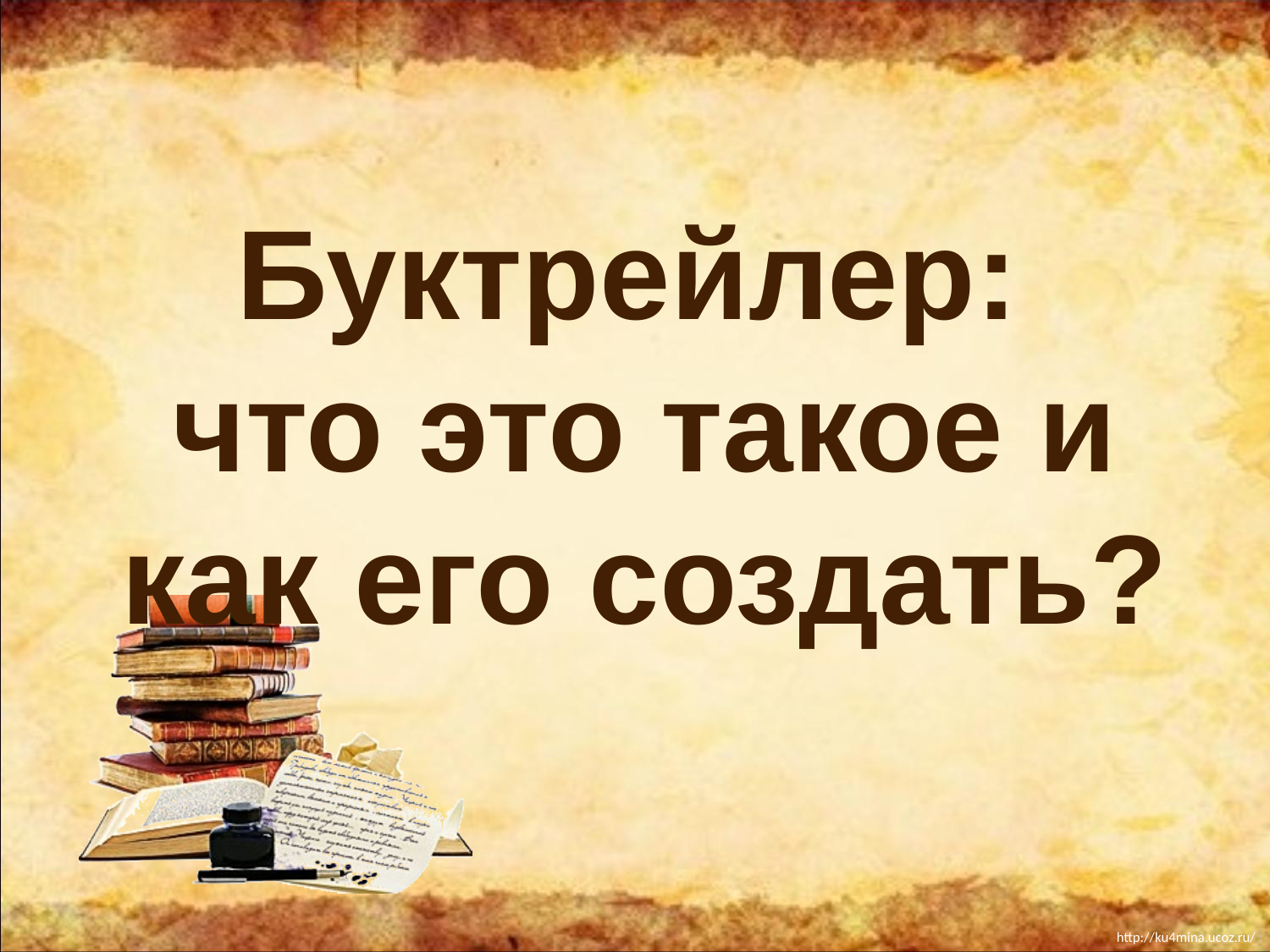

# Буктрейлер: что это такое и как его создать?